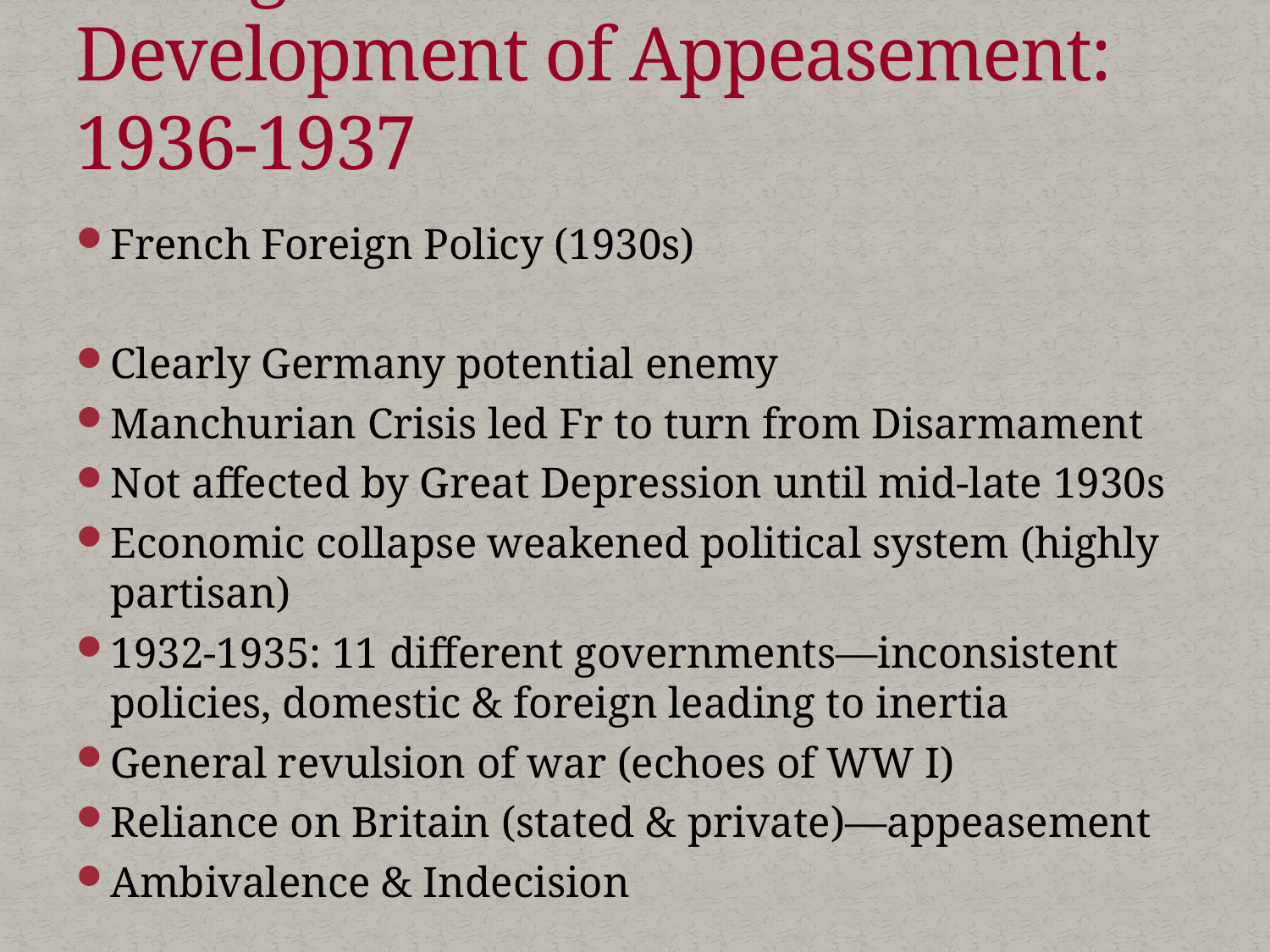

# Foreign Policies & the Development of Appeasement: 1936-1937
French Foreign Policy (1930s)

Clearly Germany potential enemy
Manchurian Crisis led Fr to turn from Disarmament
Not affected by Great Depression until mid-late 1930s
Economic collapse weakened political system (highly partisan)
1932-1935: 11 different governments—inconsistent policies, domestic & foreign leading to inertia
General revulsion of war (echoes of WW I)
Reliance on Britain (stated & private)—appeasement
Ambivalence & Indecision